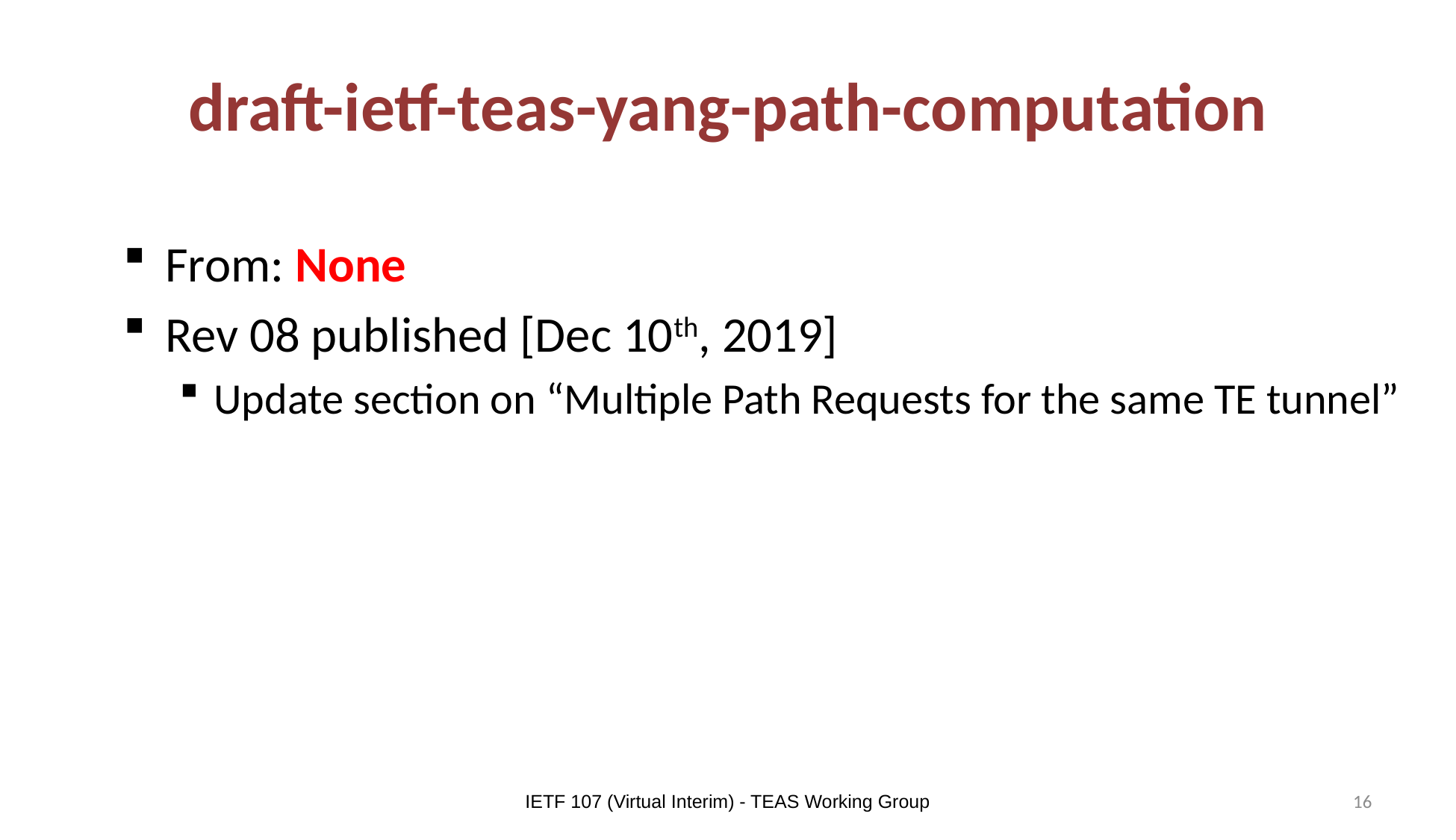

# draft-ietf-teas-yang-path-computation
From: None
Rev 08 published [Dec 10th, 2019]
Update section on “Multiple Path Requests for the same TE tunnel”
IETF 107 (Virtual Interim) - TEAS Working Group
16